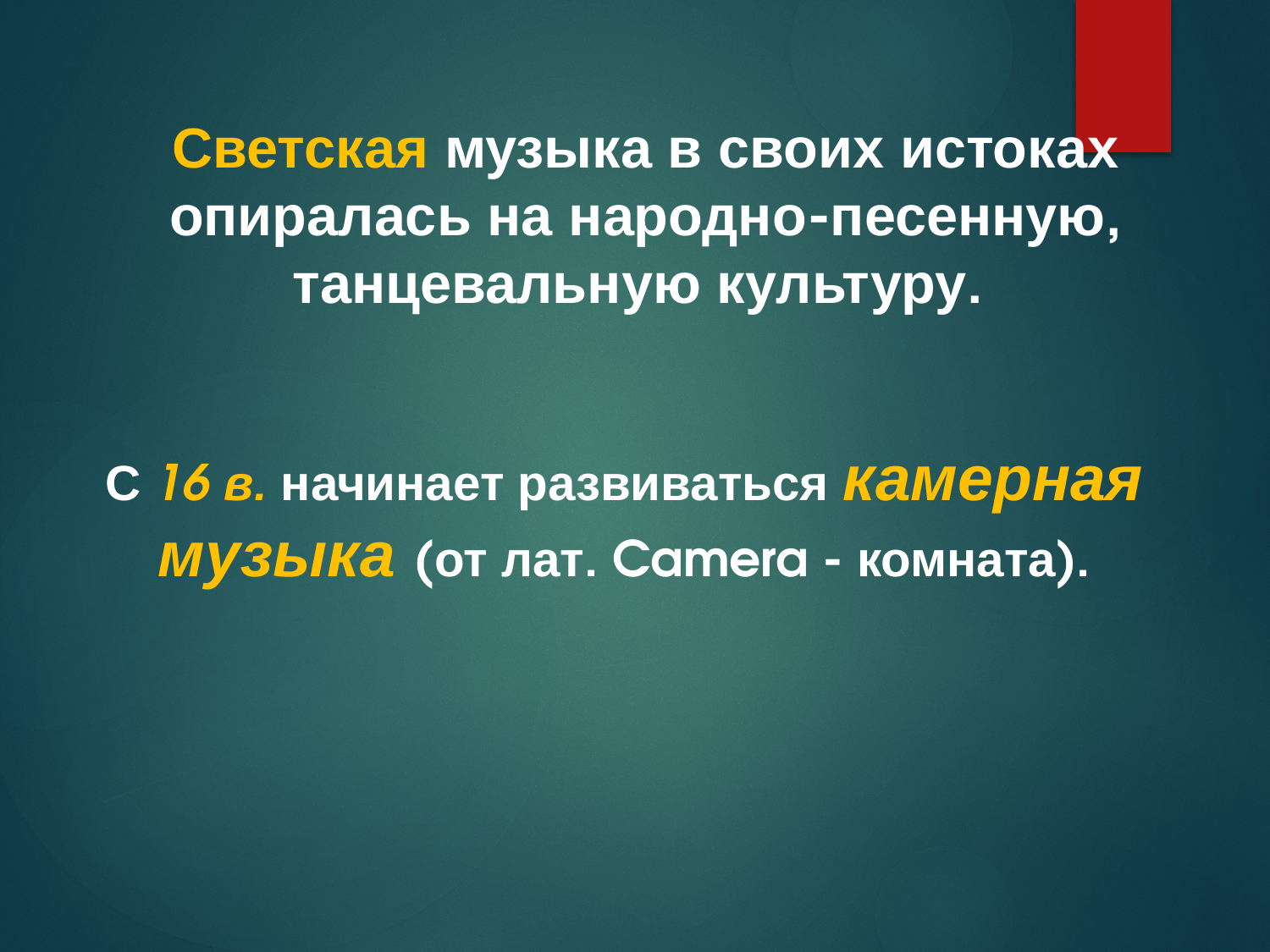

Светская музыка в своих истоках опиралась на народно-песенную, танцевальную культуру.
С 16 в. начинает развиваться камерная музыка (от лат. Camera - комната).